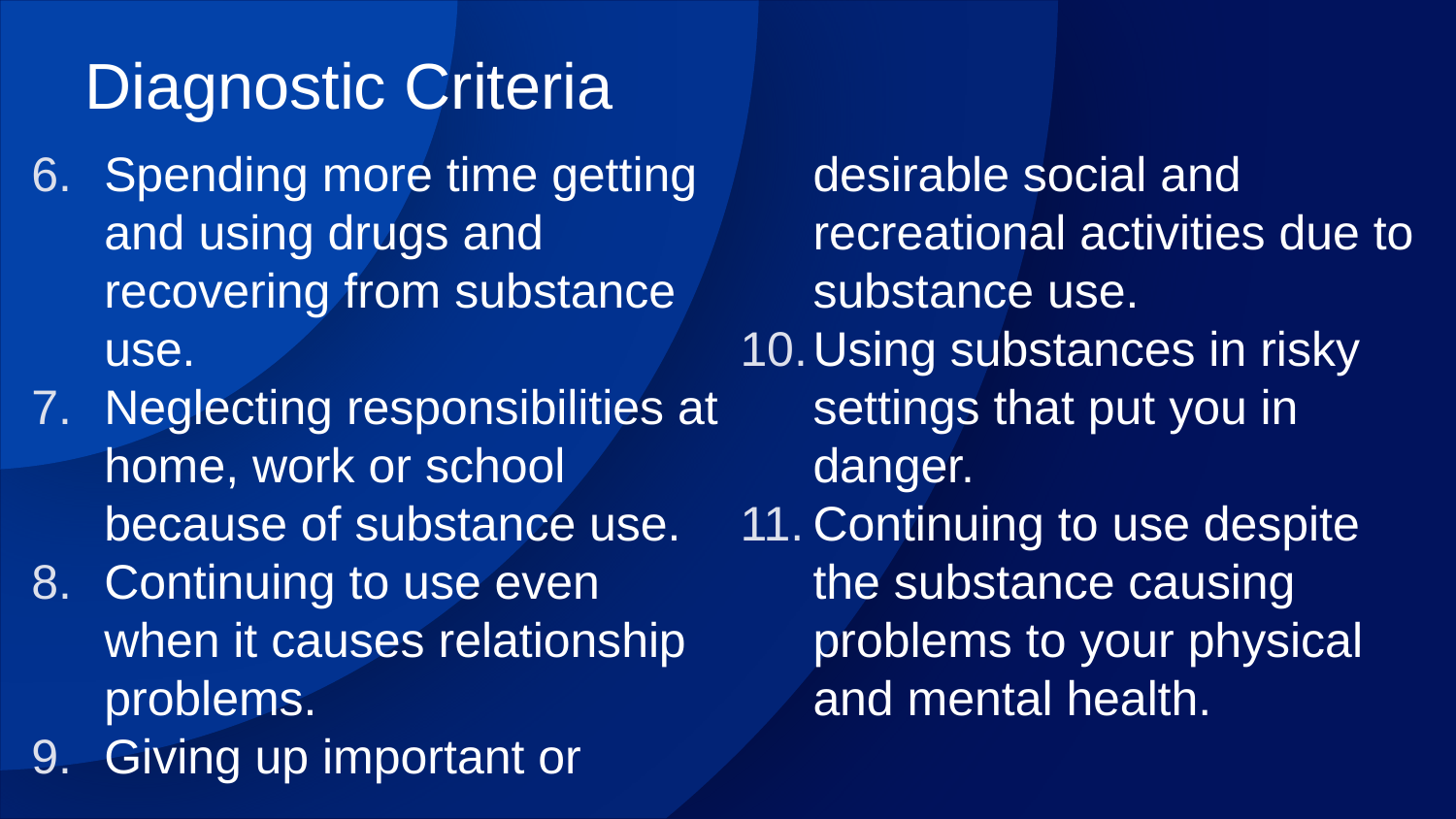

# Diagnostic Criteria
Spending more time getting and using drugs and recovering from substance use.
Neglecting responsibilities at home, work or school because of substance use.
Continuing to use even when it causes relationship problems.
Giving up important or desirable social and recreational activities due to substance use.
Using substances in risky settings that put you in danger.
Continuing to use despite the substance causing problems to your physical and mental health.